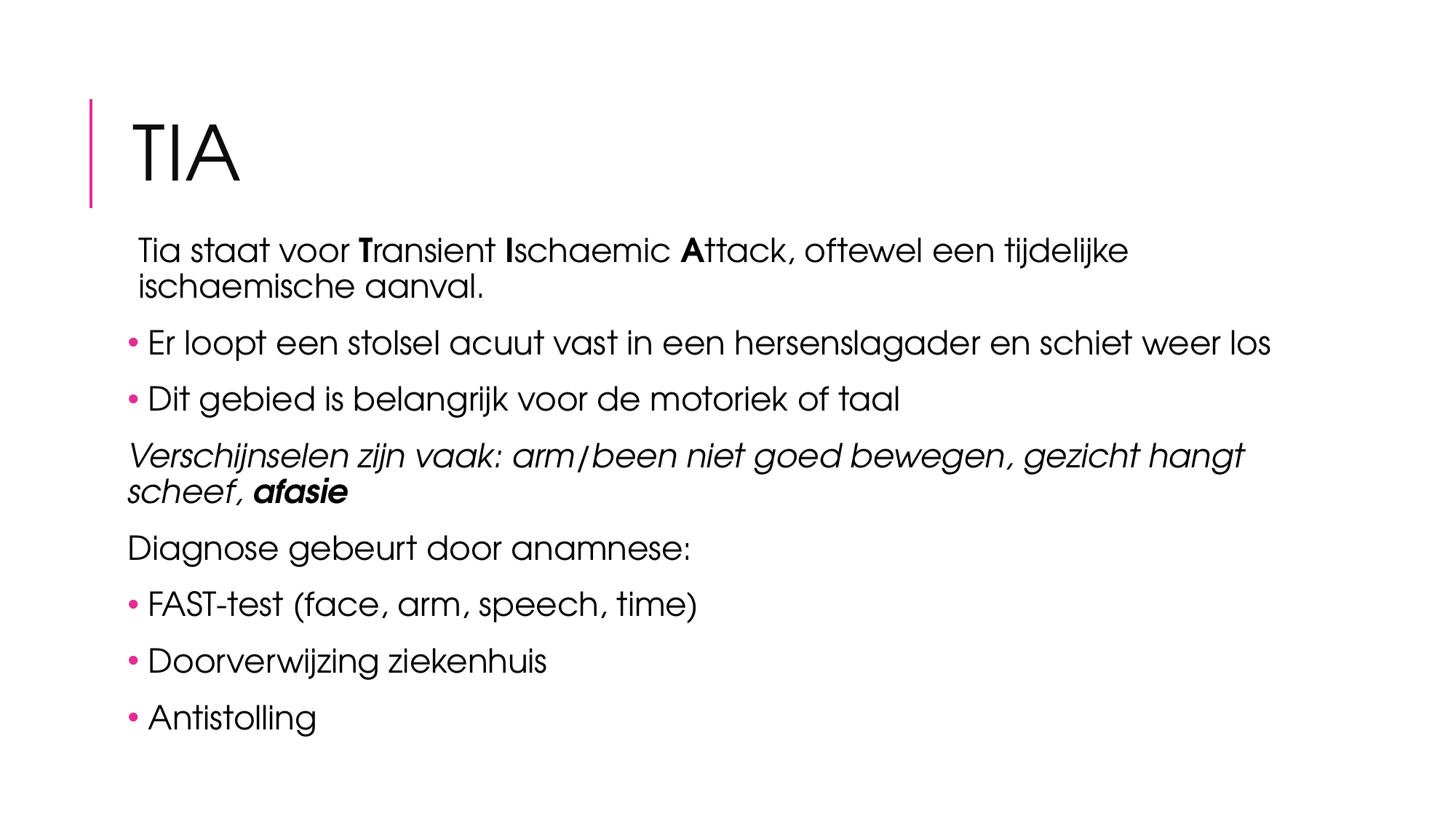

# TIA
Tia staat voor Transient Ischaemic Attack, oftewel een tijdelijke ischaemische aanval.
 Er loopt een stolsel acuut vast in een hersenslagader en schiet weer los
 Dit gebied is belangrijk voor de motoriek of taal
Verschijnselen zijn vaak: arm/been niet goed bewegen, gezicht hangt scheef, afasie
Diagnose gebeurt door anamnese:
 FAST-test (face, arm, speech, time)
 Doorverwijzing ziekenhuis
 Antistolling